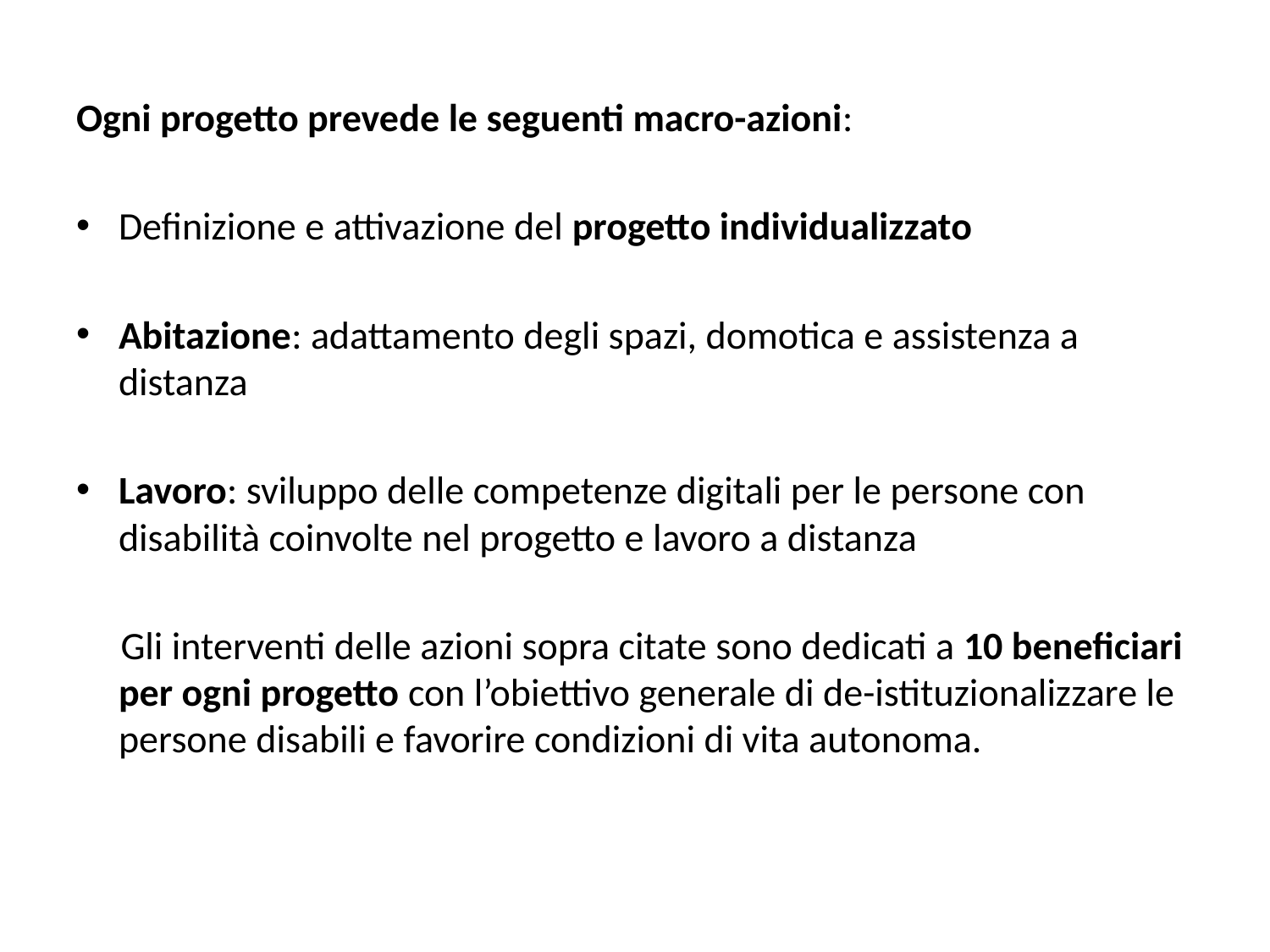

Ogni progetto prevede le seguenti macro-azioni:

Definizione e attivazione del progetto individualizzato

Abitazione: adattamento degli spazi, domotica e assistenza a distanza

Lavoro: sviluppo delle competenze digitali per le persone con disabilità coinvolte nel progetto e lavoro a distanza

     Gli interventi delle azioni sopra citate sono dedicati a 10 beneficiari per ogni progetto con l’obiettivo generale di de-istituzionalizzare le persone disabili e favorire condizioni di vita autonoma.